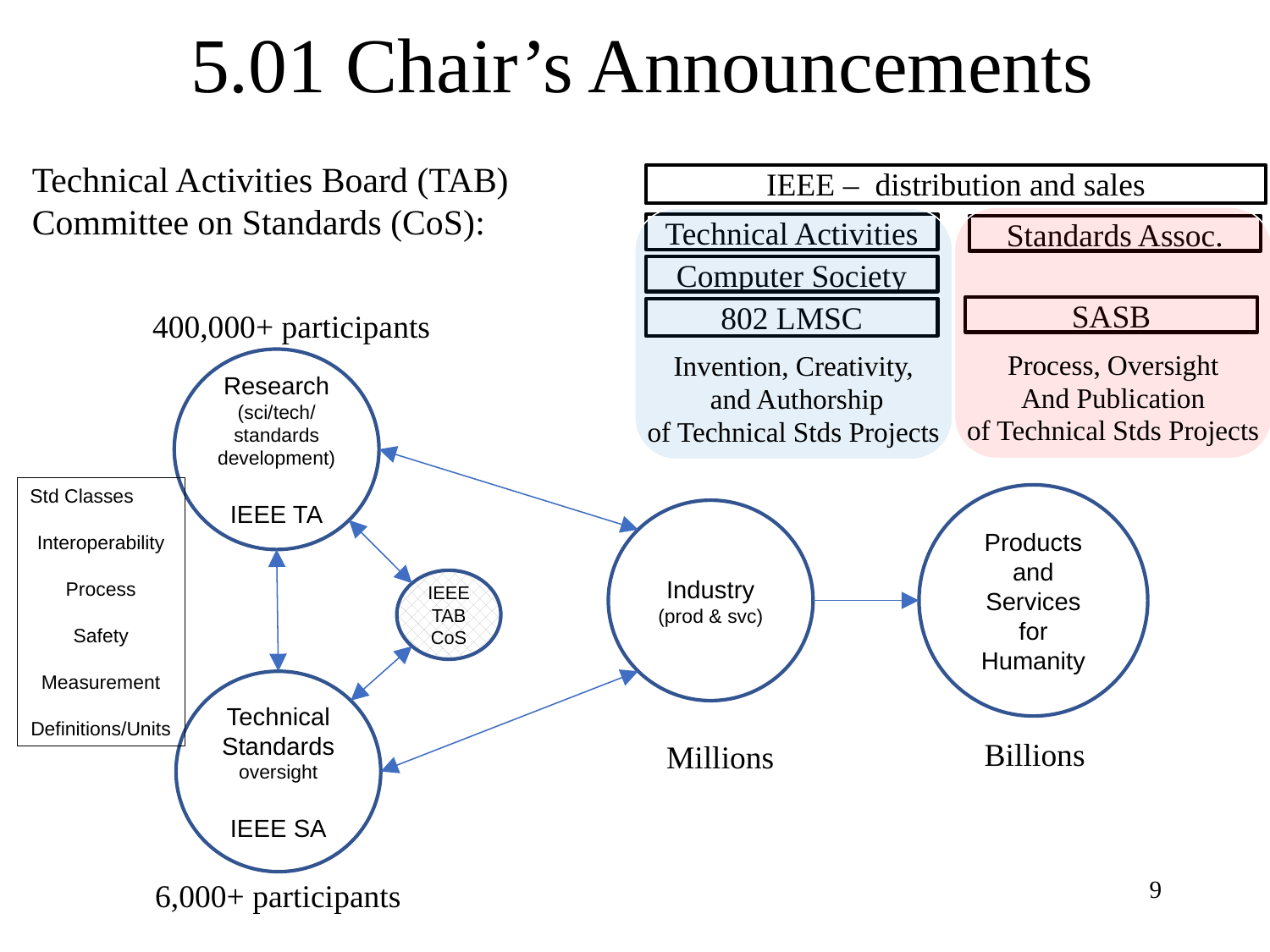

# 5.01 Chair’s Announcements
Technical Activities Board (TAB)
Committee on Standards (CoS):
IEEE –  distribution and sales
Process, Oversight
And Publication
of Technical Stds Projects
Invention, Creativity,
 and Authorship
of Technical Stds Projects
Technical Activities
Standards Assoc.
Computer Society
SASB
802 LMSC
400,000+ participants
Research
(sci/tech/
standards development)
IEEE TA
Std Classes
Interoperability
Process
Safety
Measurement
Definitions/Units
Products
and
Services
for
Humanity
Industry
(prod & svc)
IEEE
TAB
CoS
TechnicalStandards
oversight
IEEE SA
Billions
Millions
9
6,000+ participants